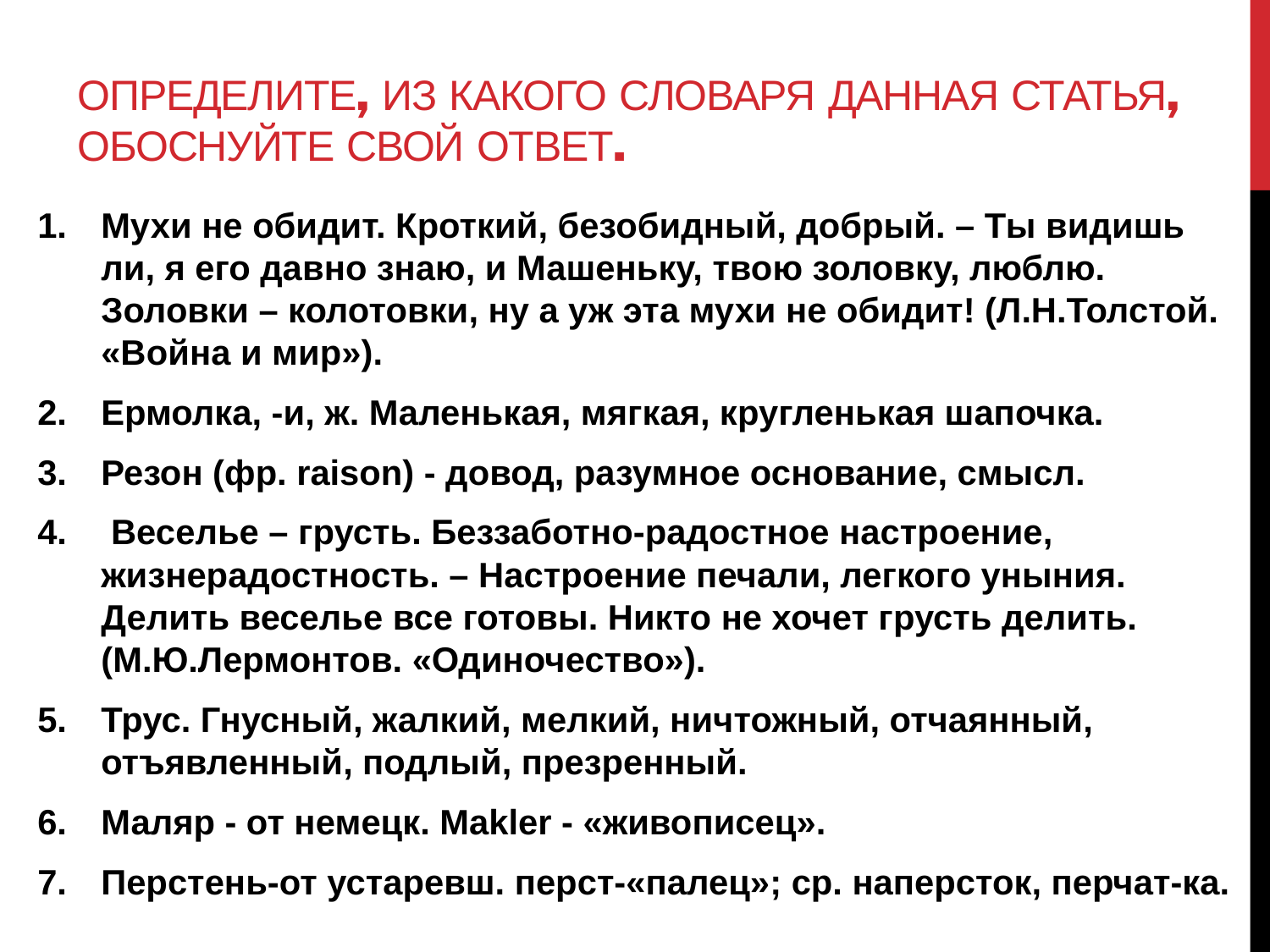

# Определите, из какого словаря данная статья, обоснуйте свой ответ.
Мухи не обидит. Кроткий, безобидный, добрый. – Ты видишь ли, я его давно знаю, и Машеньку, твою золовку, люблю. Золовки – колотовки, ну а уж эта мухи не обидит! (Л.Н.Толстой. «Война и мир»).
Ермолка, -и, ж. Маленькая, мягкая, кругленькая шапочка.
Резон (фр. raison) - довод, разумное основание, смысл.
 Веселье – грусть. Беззаботно-радостное настроение, жизнерадостность. – Настроение печали, легкого уныния. Делить веселье все готовы. Никто не хочет грусть делить. (М.Ю.Лермонтов. «Одиночество»).
Трус. Гнусный, жалкий, мелкий, ничтожный, отчаянный, отъявленный, подлый, презренный.
Маляр - от немецк. Makler - «живописец».
Перстень-от устаревш. перст-«палец»; ср. наперсток, перчат-ка.